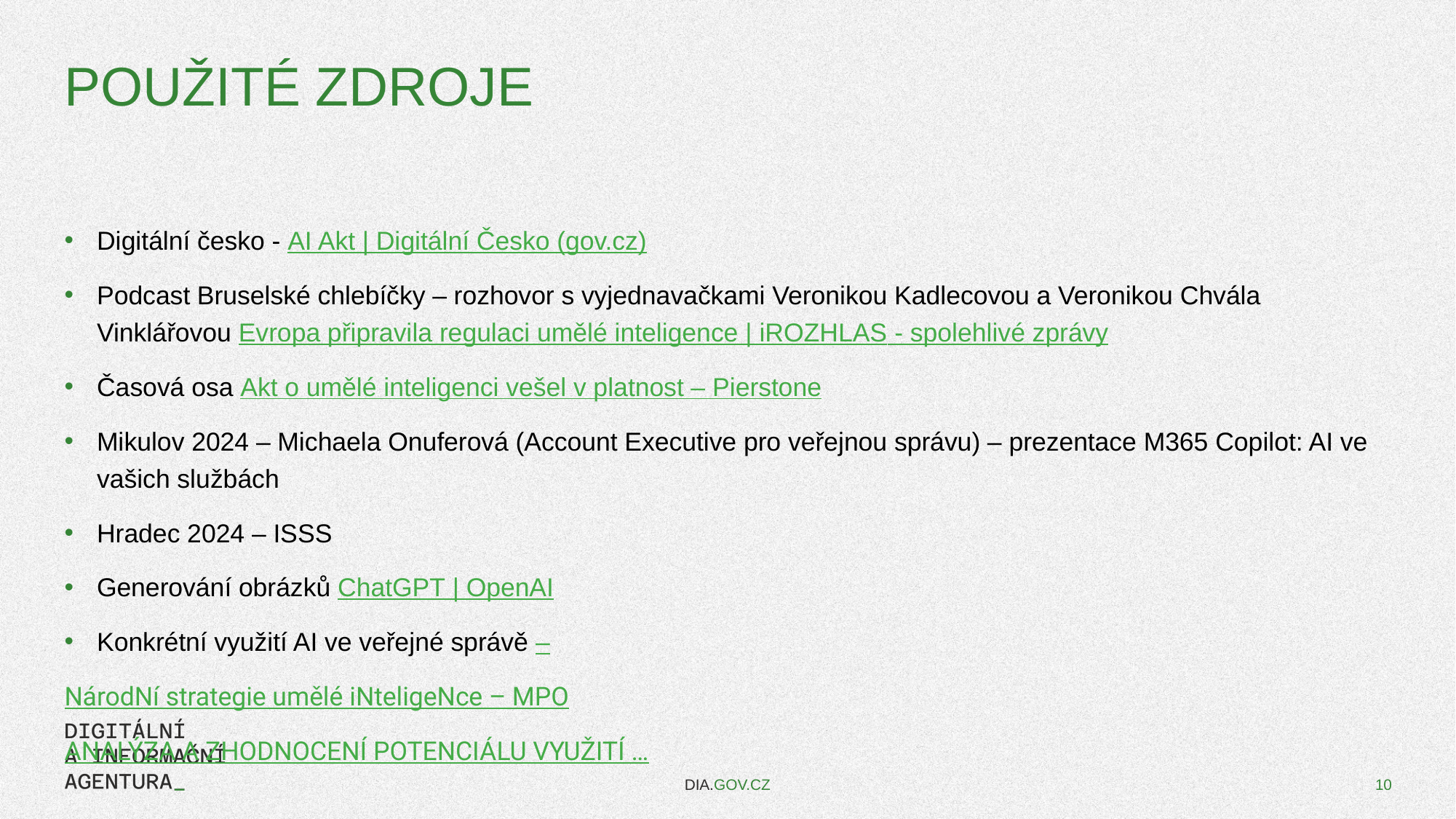

# Použité Zdroje
Digitální česko - AI Akt | Digitální Česko (gov.cz)
Podcast Bruselské chlebíčky – rozhovor s vyjednavačkami Veronikou Kadlecovou a Veronikou Chvála Vinklářovou Evropa připravila regulaci umělé inteligence | iROZHLAS - spolehlivé zprávy
Časová osa Akt o umělé inteligenci vešel v platnost – Pierstone
Mikulov 2024 – Michaela Onuferová (Account Executive pro veřejnou správu) – prezentace M365 Copilot: AI ve vašich službách
Hradec 2024 – ISSS
Generování obrázků ChatGPT | OpenAI
Konkrétní využití AI ve veřejné správě –
NárodNí strategie umělé iNteligeNce – MPO
ANALÝZA A ZHODNOCENÍ POTENCIÁLU VYUŽITÍ …

DIA.GOV.CZ
10